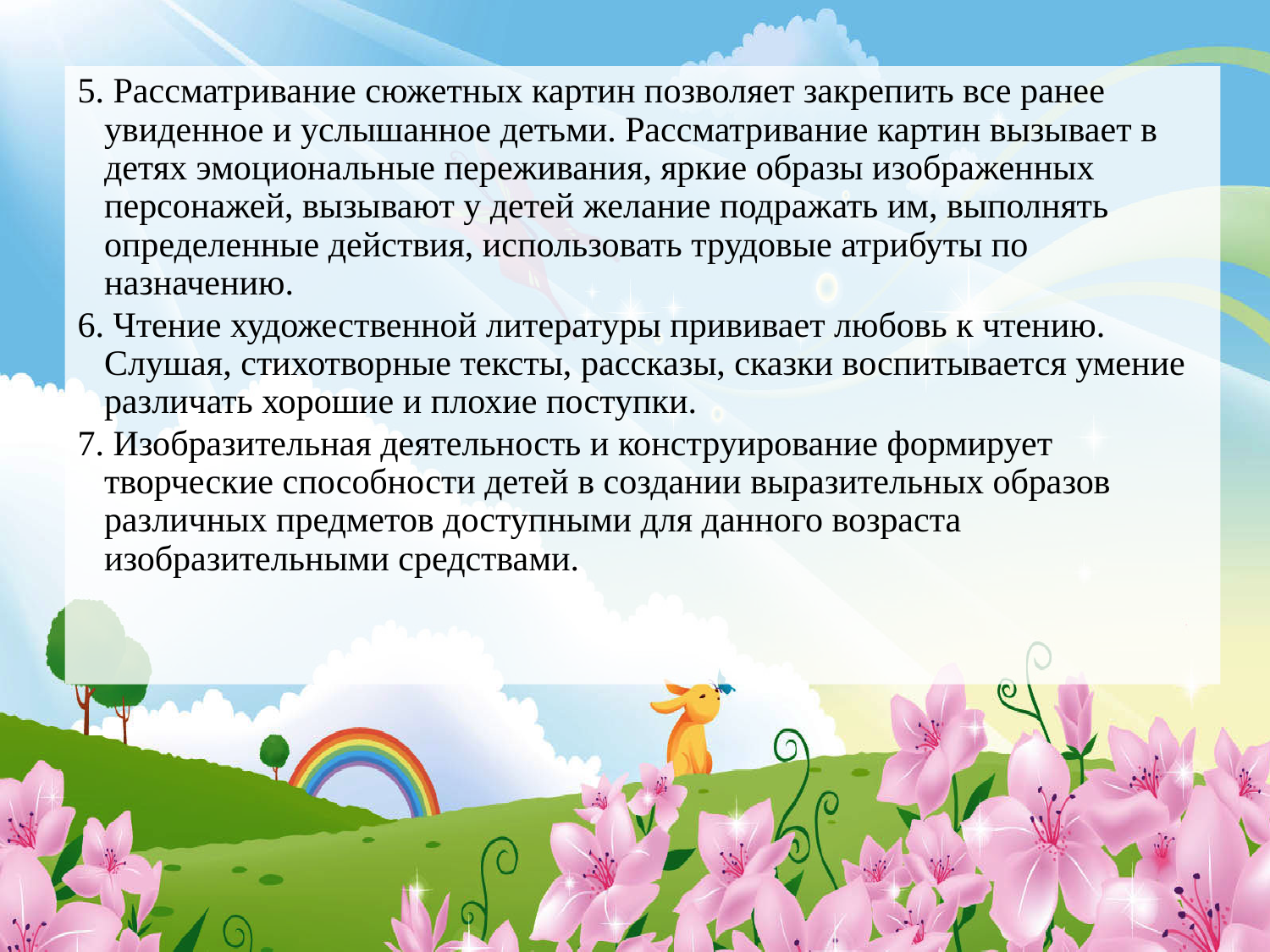

5. Рассматривание сюжетных картин позволяет закрепить все ранее увиденное и услышанное детьми. Рассматривание картин вызывает в детях эмоциональные переживания, яркие образы изображенных персонажей, вызывают у детей желание подражать им, выполнять определенные действия, использовать трудовые атрибуты по назначению.
6. Чтение художественной литературы прививает любовь к чтению. Слушая, стихотворные тексты, рассказы, сказки воспитывается умение различать хорошие и плохие поступки.
7. Изобразительная деятельность и конструирование формирует творческие способности детей в создании выразительных образов различных предметов доступными для данного возраста изобразительными средствами.